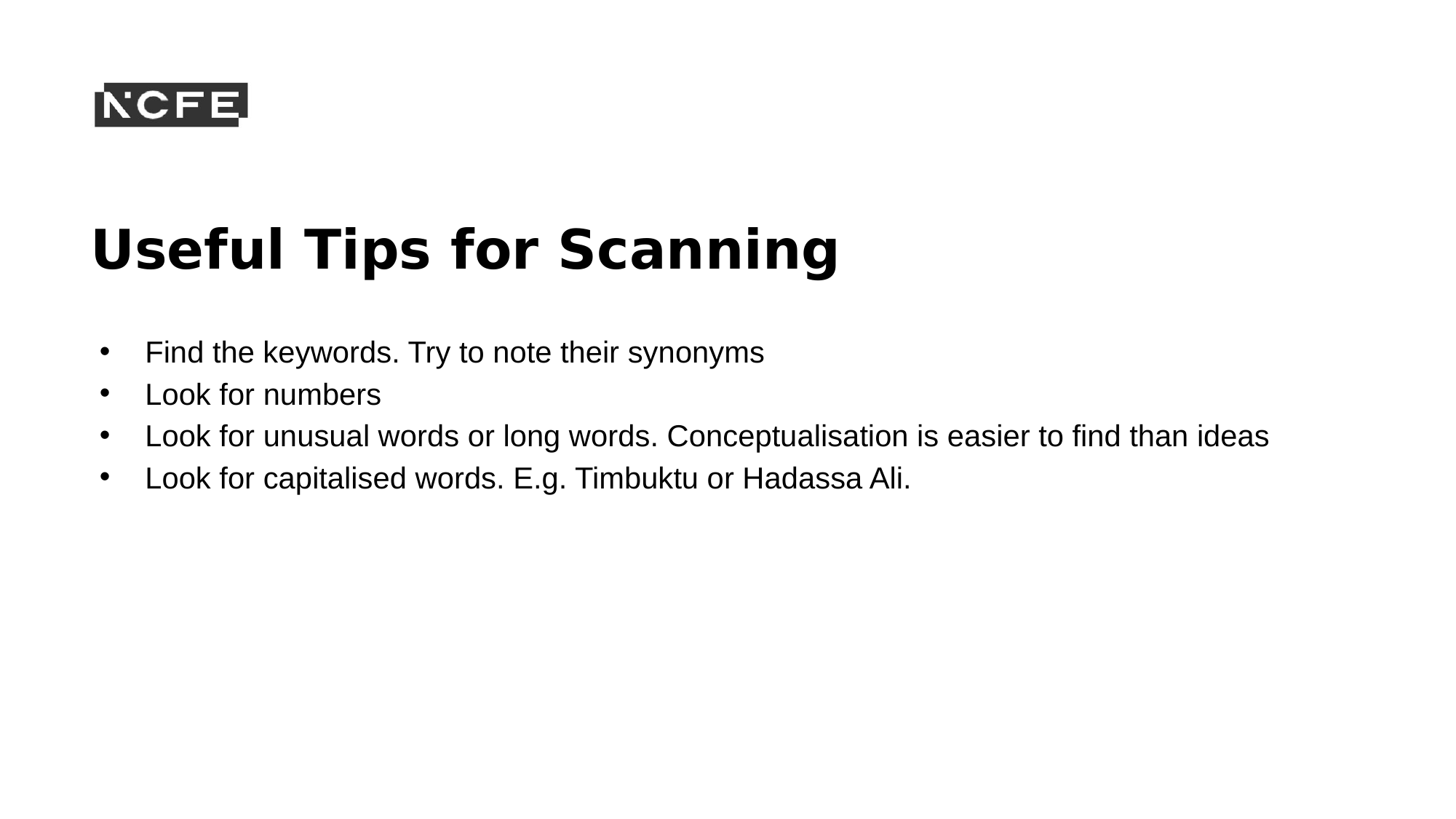

# Useful Tips for Scanning
Find the keywords. Try to note their synonyms
Look for numbers
Look for unusual words or long words. Conceptualisation is easier to find than ideas
Look for capitalised words. E.g. Timbuktu or Hadassa Ali.